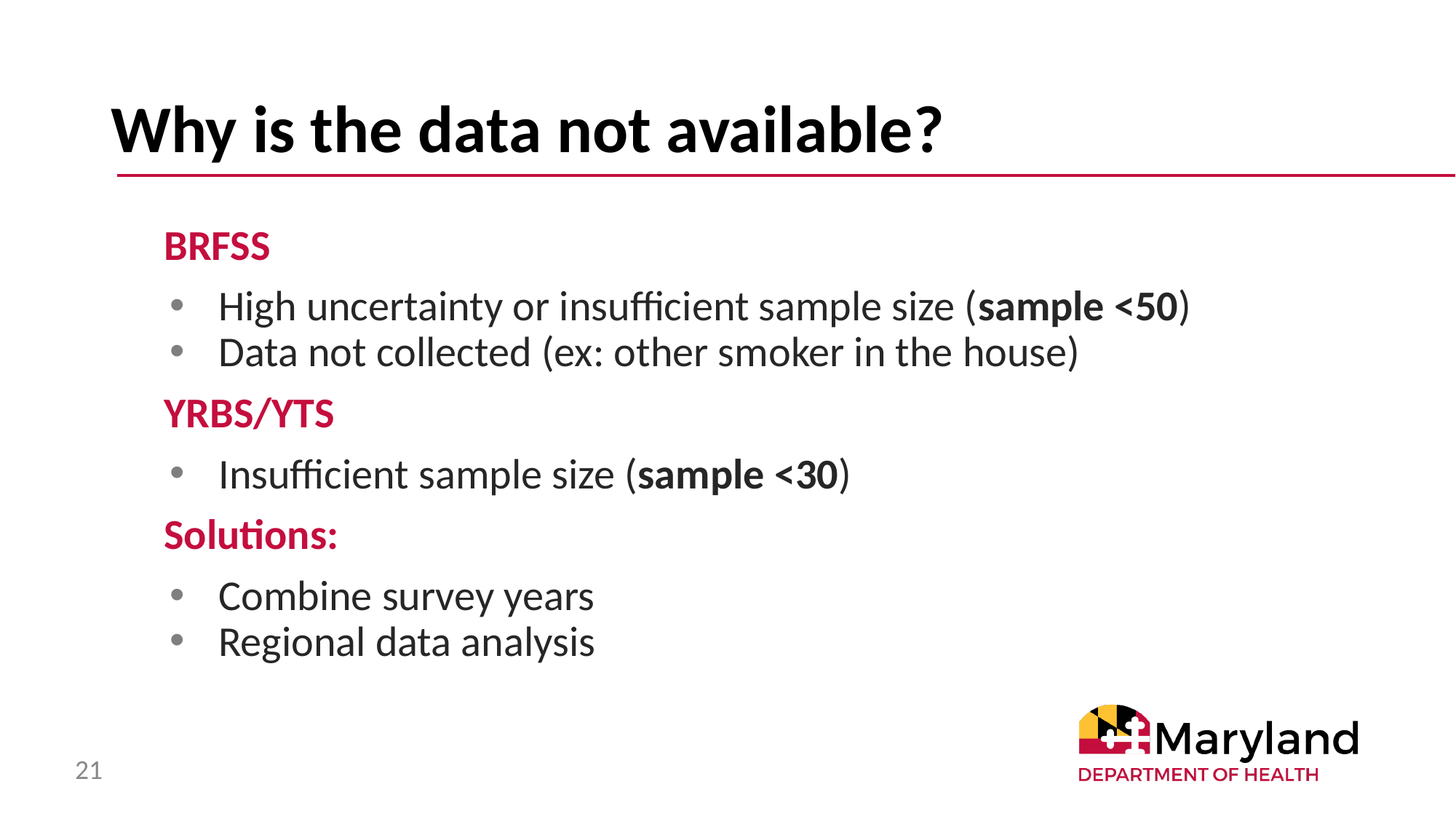

# Why is the data not available?
BRFSS
High uncertainty or insufficient sample size (sample <50)
Data not collected (ex: other smoker in the house)
YRBS/YTS
Insufficient sample size (sample <30)
Solutions:
Combine survey years
Regional data analysis
21